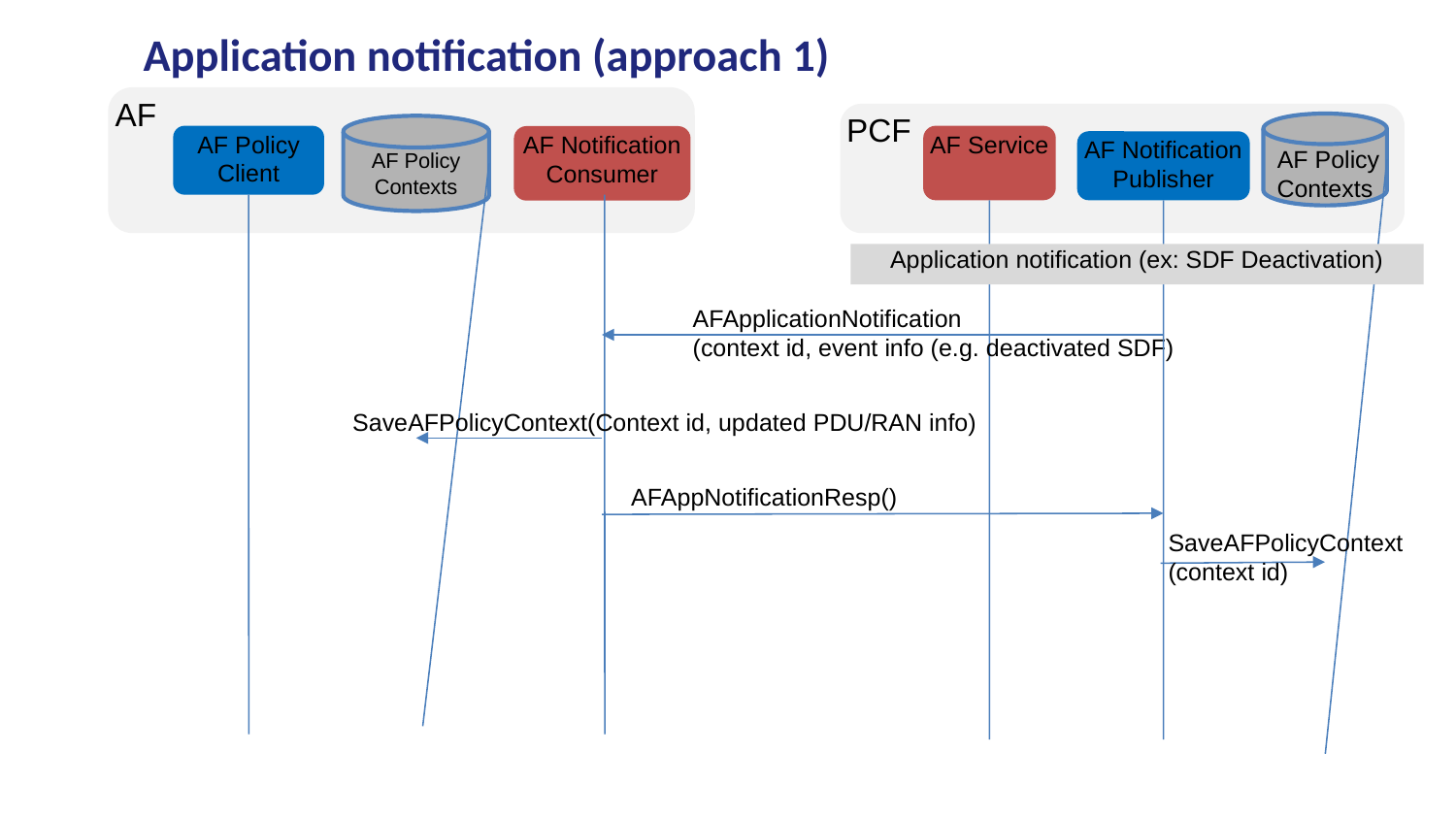

# Application notification (approach 1)
AF
PCF
 AF Policy Contexts
AF Policy Contexts
AF Policy Client
AF Service
AF Notification
Consumer
AF Notification Publisher
Application notification (ex: SDF Deactivation)
AFApplicationNotification
(context id, event info (e.g. deactivated SDF)
SaveAFPolicyContext(Context id, updated PDU/RAN info)
AFAppNotificationResp()
SaveAFPolicyContext(context id)